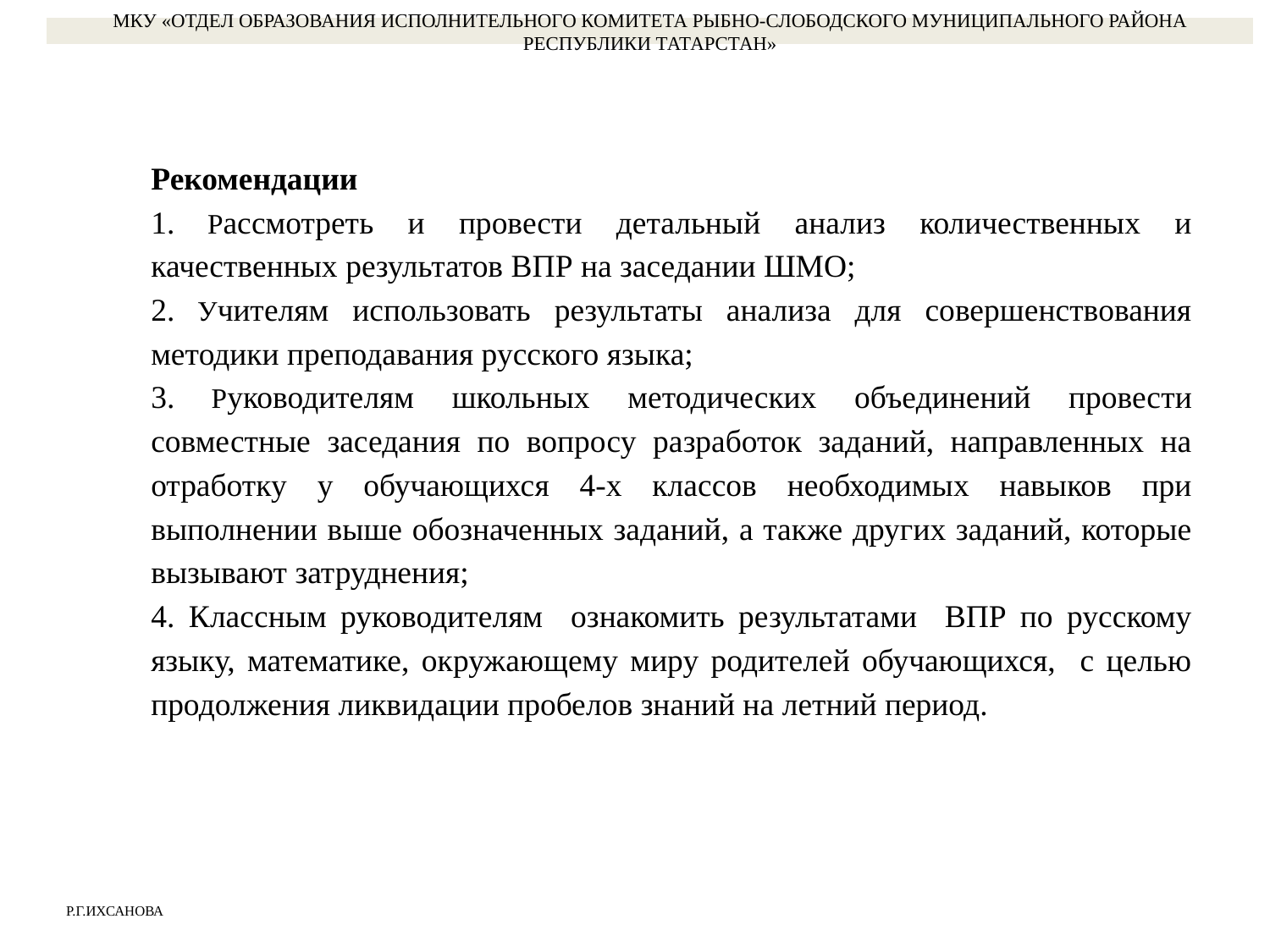

МКУ «ОТДЕЛ ОБРАЗОВАНИЯ ИСПОЛНИТЕЛЬНОГО КОМИТЕТА РЫБНО-СЛОБОДСКОГО МУНИЦИПАЛЬНОГО РАЙОНА РЕСПУБЛИКИ ТАТАРСТАН»
Рекомендации
1. Рассмотреть и провести детальный анализ количественных и качественных результатов ВПР на заседании ШМО;
2. Учителям использовать результаты анализа для совершенствования методики преподавания русского языка;
3. Руководителям школьных методических объединений провести совместные заседания по вопросу разработок заданий, направленных на отработку у обучающихся 4-х классов необходимых навыков при выполнении выше обозначенных заданий, а также других заданий, которые вызывают затруднения;
4. Классным руководителям  ознакомить результатами  ВПР по русскому языку, математике, окружающему миру родителей обучающихся,  с целью продолжения ликвидации пробелов знаний на летний период.
Р.Г.ИХСАНОВА